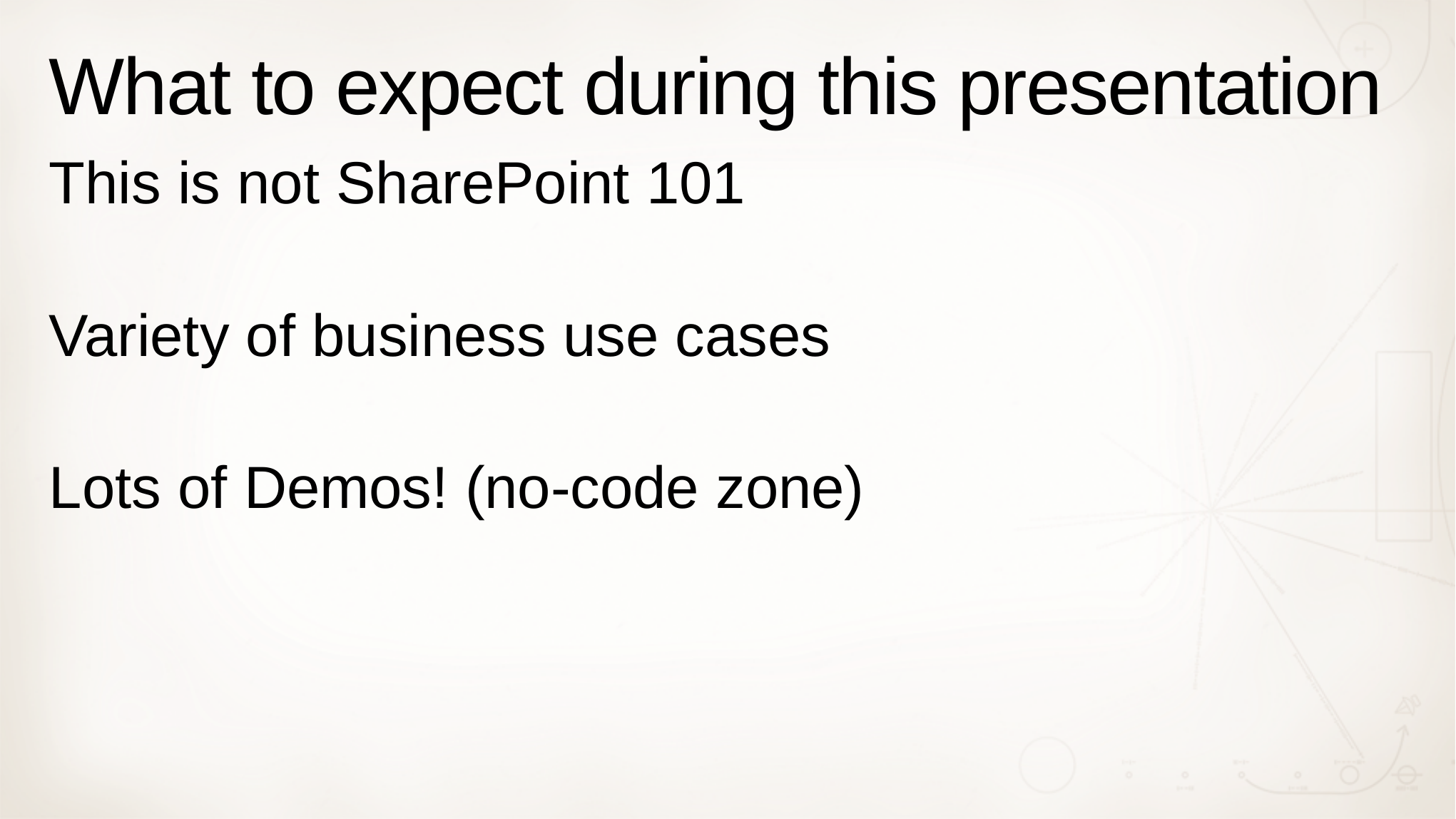

# What to expect during this presentation
This is not SharePoint 101

Variety of business use cases

Lots of Demos! (no-code zone)